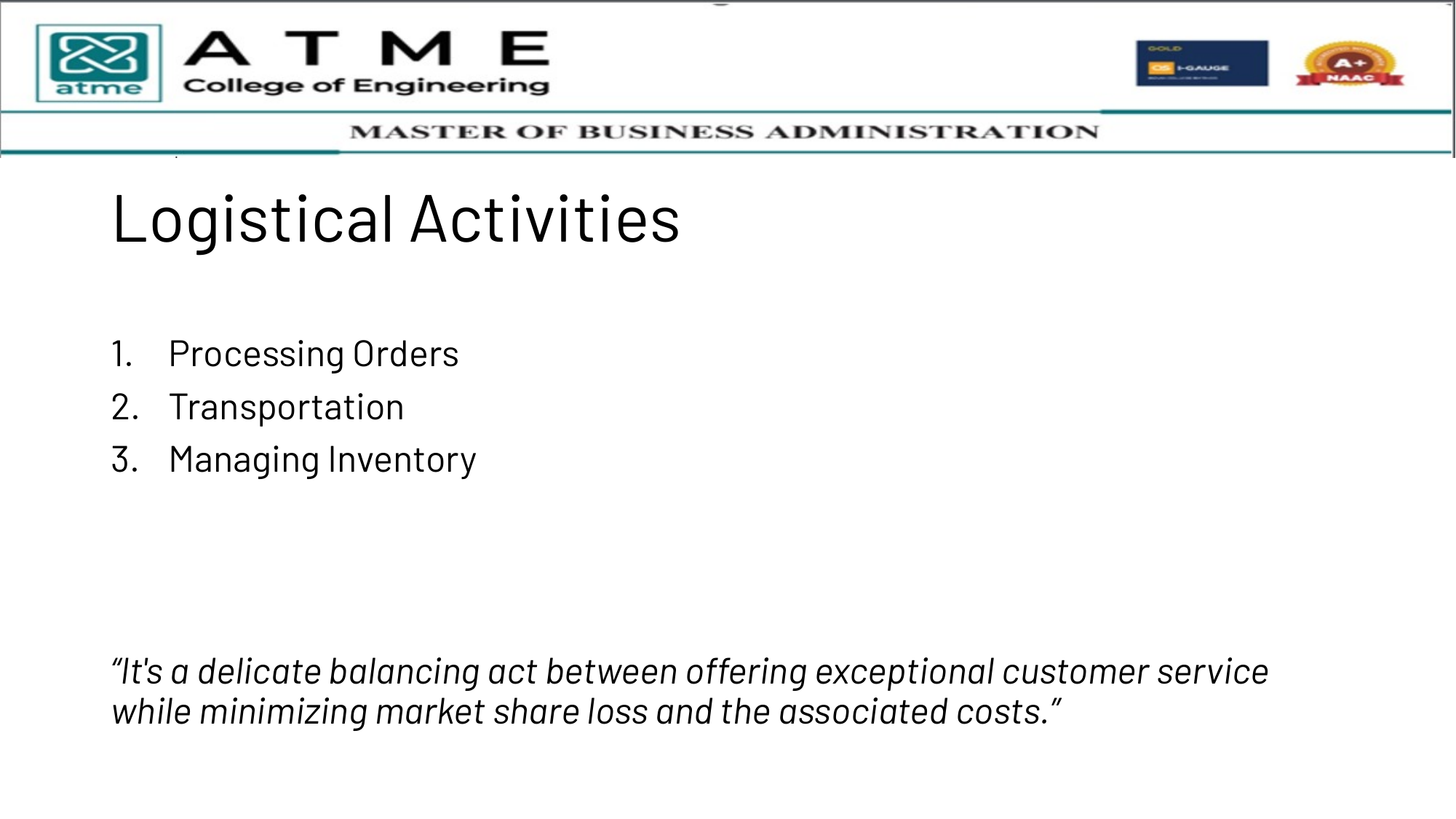

# Logistical Activities
Processing Orders
Transportation
Managing Inventory

“It's a delicate balancing act between offering exceptional customer service while minimizing market share loss and the associated costs.”